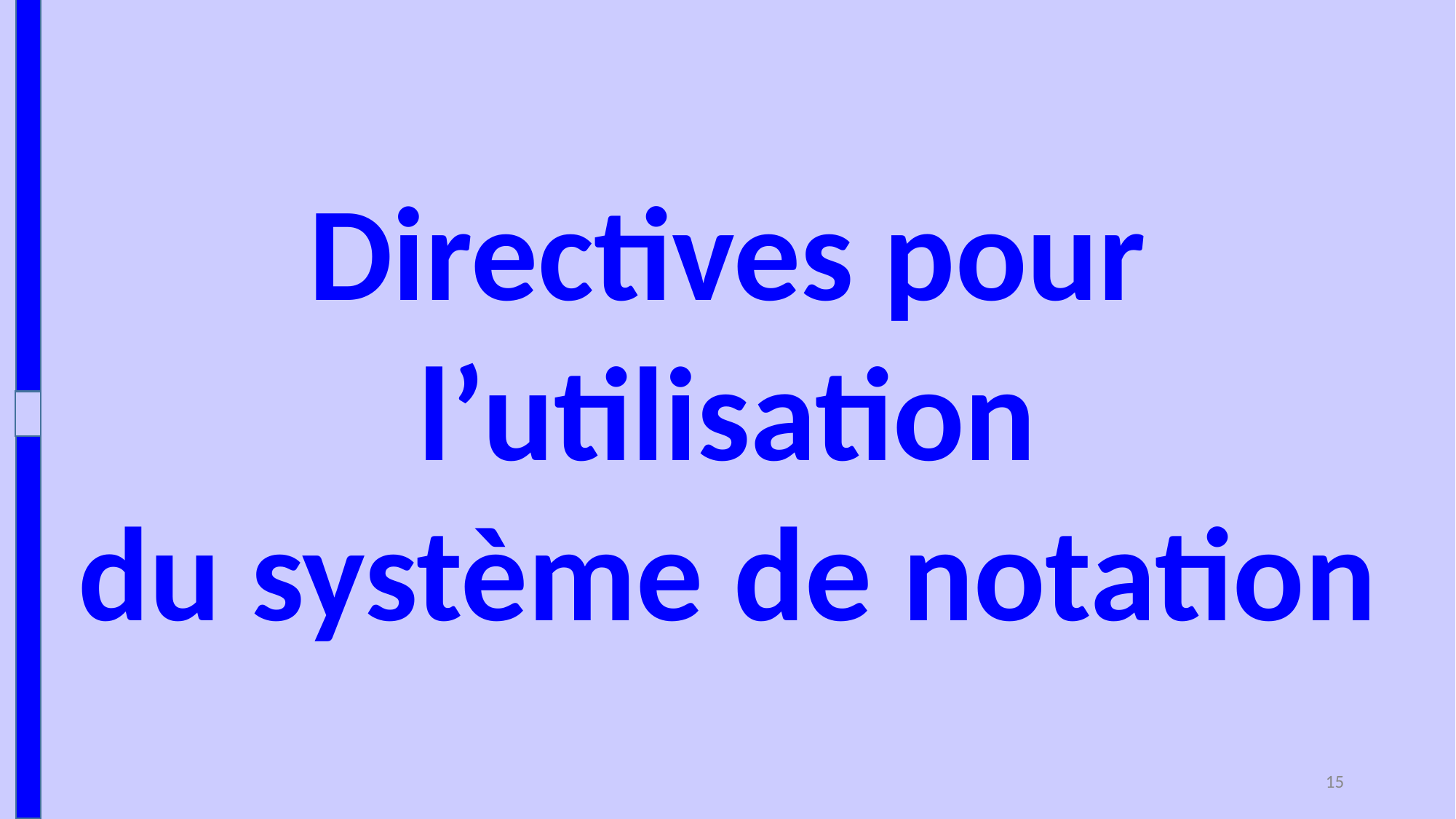

Directives pour
l’utilisation
du système de notation

15